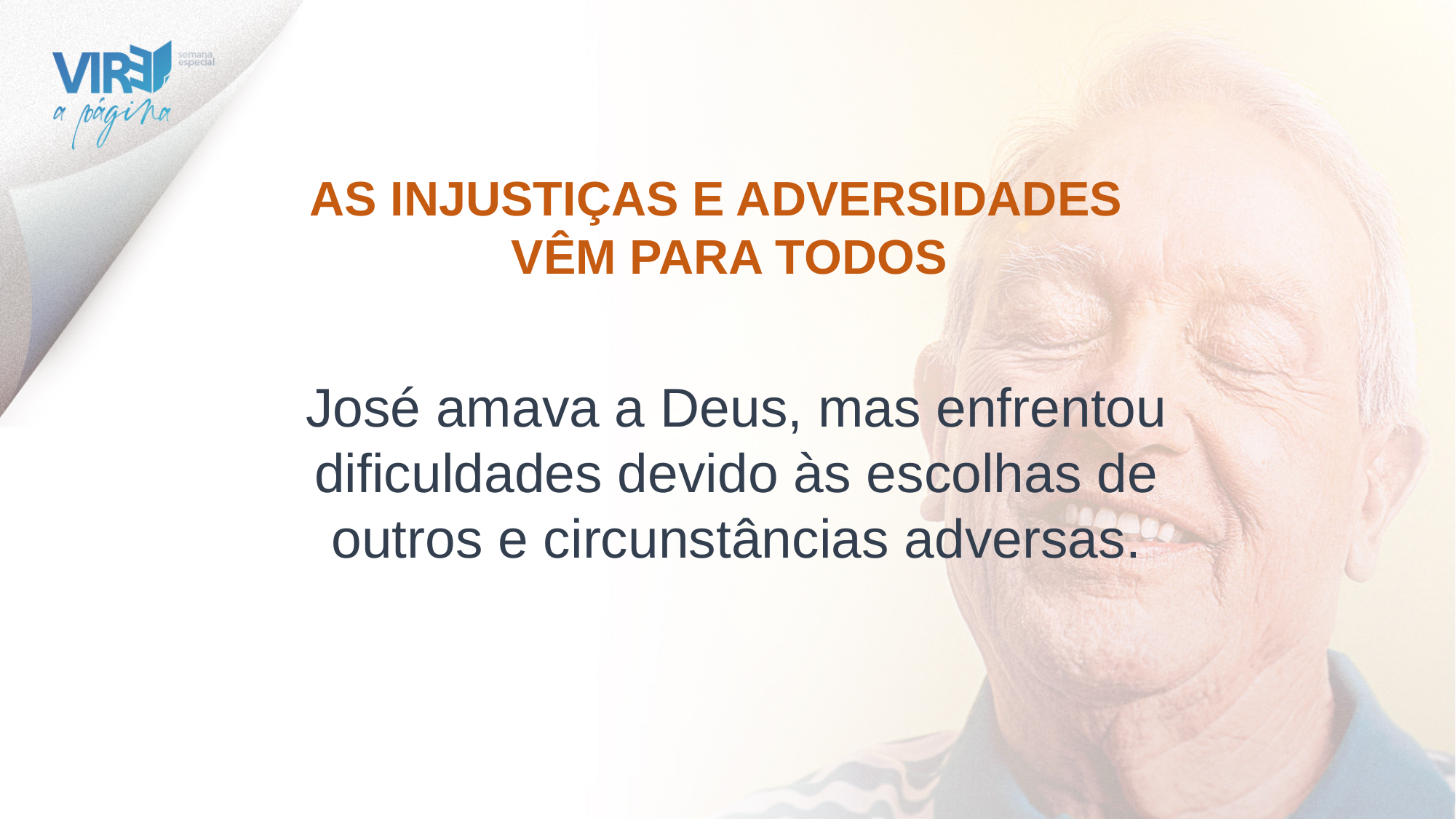

AS INJUSTIÇAS E ADVERSIDADES    VÊM PARA TODOS

José amava a Deus, mas enfrentou dificuldades devido às escolhas de outros e circunstâncias adversas.